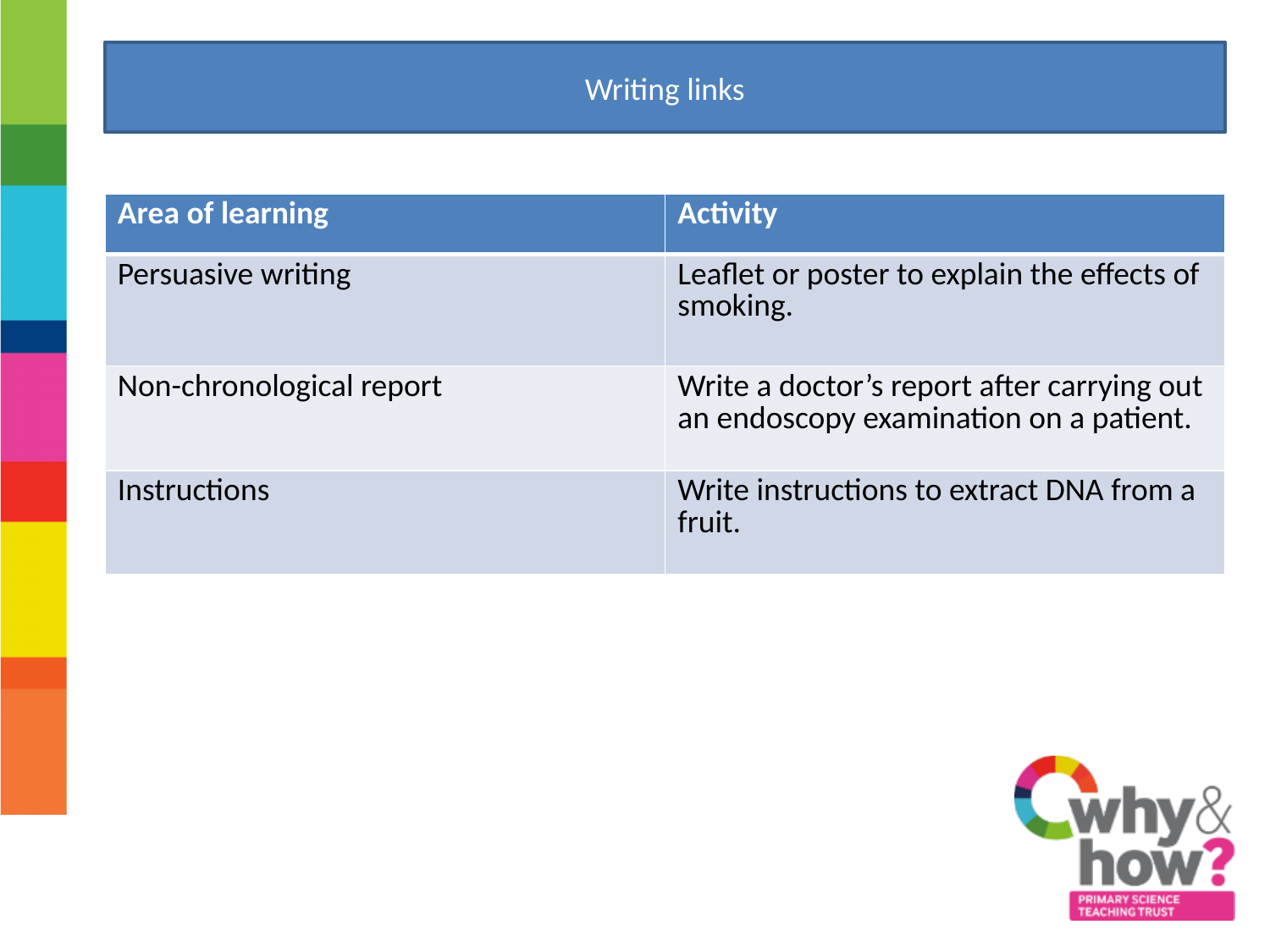

Writing links
| Area of learning | Activity |
| --- | --- |
| Persuasive writing | Leaflet or poster to explain the effects of smoking. |
| Non-chronological report | Write a doctor’s report after carrying out an endoscopy examination on a patient. |
| Instructions | Write instructions to extract DNA from a fruit. |